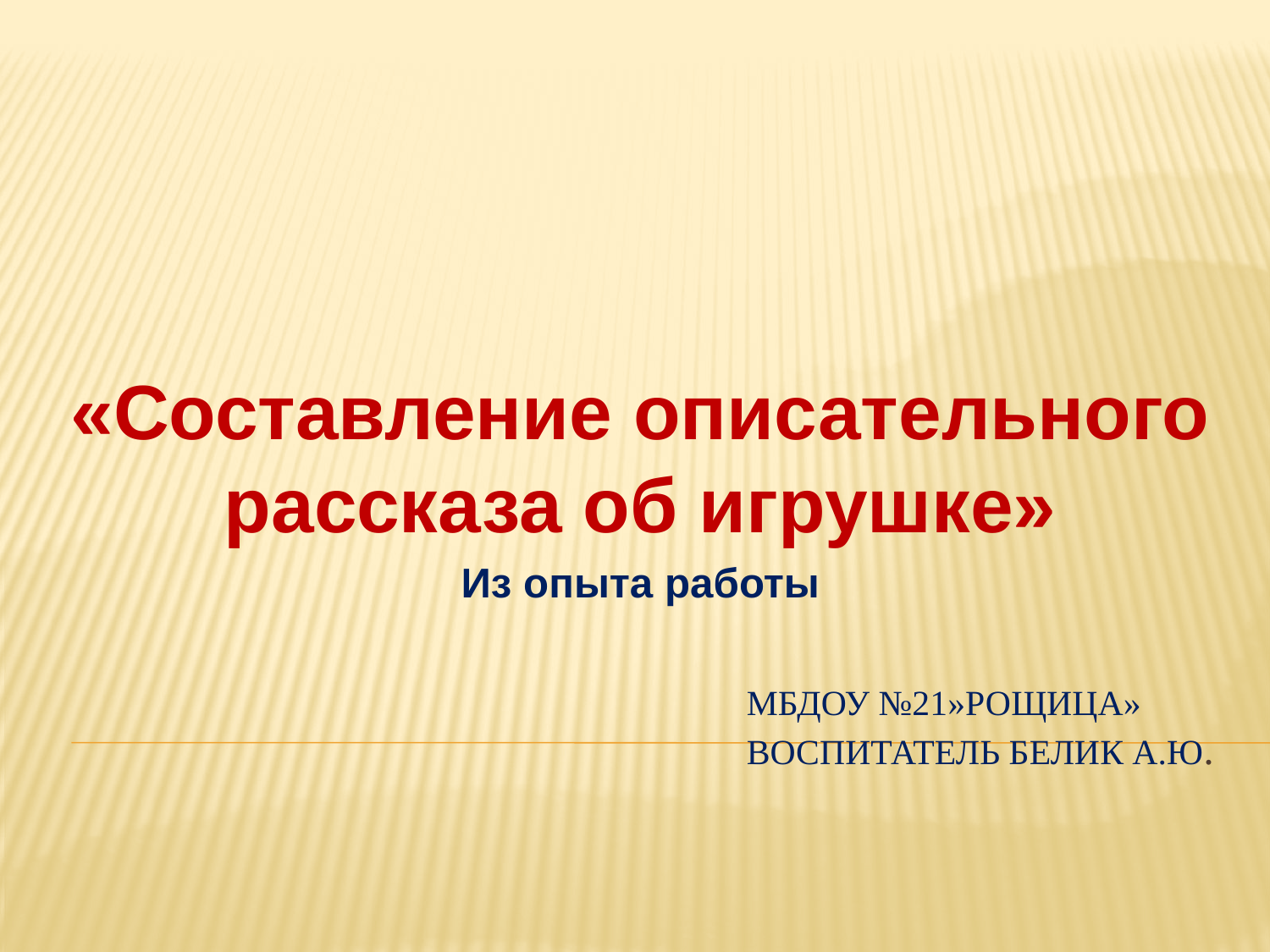

«Составление описательного рассказа об игрушке»
Из опыта работы

# Мбдоу №21»Рощица» Воспитатель Белик А.Ю.